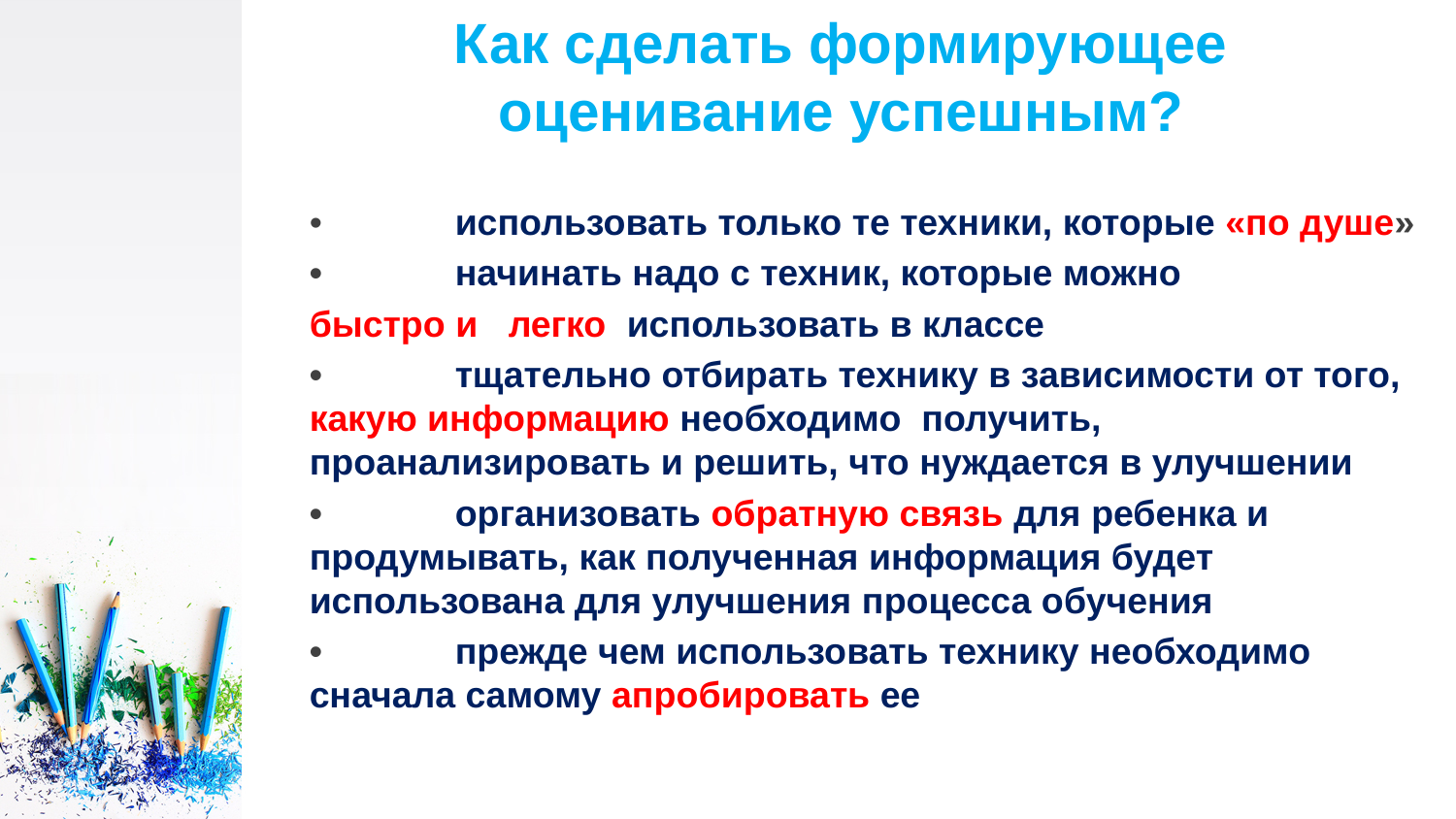

#
 Как сделать формирующее
оценивание успешным?
•	использовать только те техники, которые «по душе»
•	начинать надо с техник, которые можно
быстро и   легко  использовать в классе
•	тщательно отбирать технику в зависимости от того, какую информацию необходимо  получить, проанализировать и решить, что нуждается в улучшении
•	организовать обратную связь для ребенка и продумывать, как полученная информация будет использована для улучшения процесса обучения
•	прежде чем использовать технику необходимо сначала самому апробировать ее